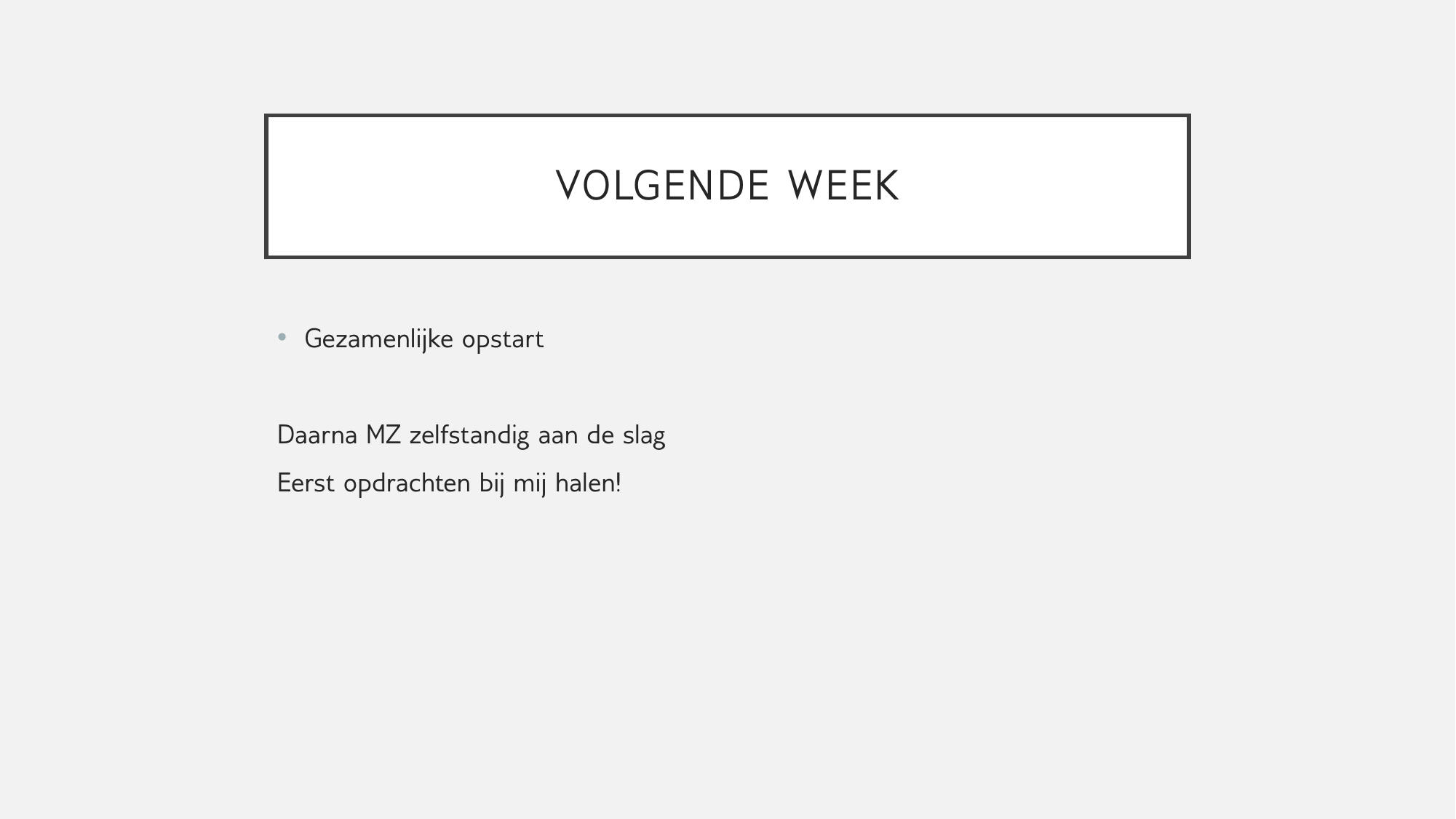

# Volgende week
Gezamenlijke opstart

Daarna MZ zelfstandig aan de slag
Eerst opdrachten bij mij halen!